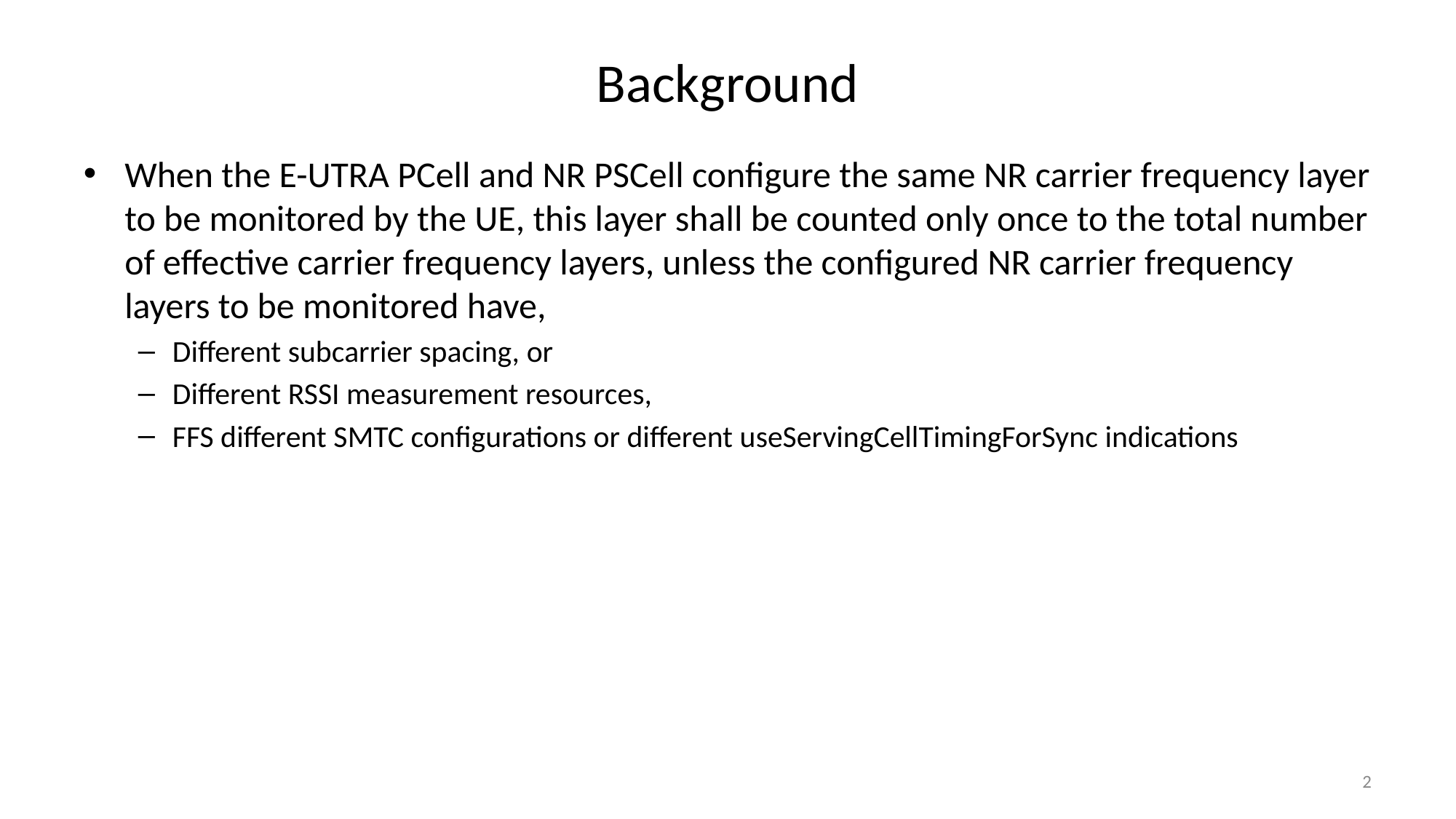

# Background
When the E-UTRA PCell and NR PSCell configure the same NR carrier frequency layer to be monitored by the UE, this layer shall be counted only once to the total number of effective carrier frequency layers, unless the configured NR carrier frequency layers to be monitored have,
Different subcarrier spacing, or
Different RSSI measurement resources,
FFS different SMTC configurations or different useServingCellTimingForSync indications

2